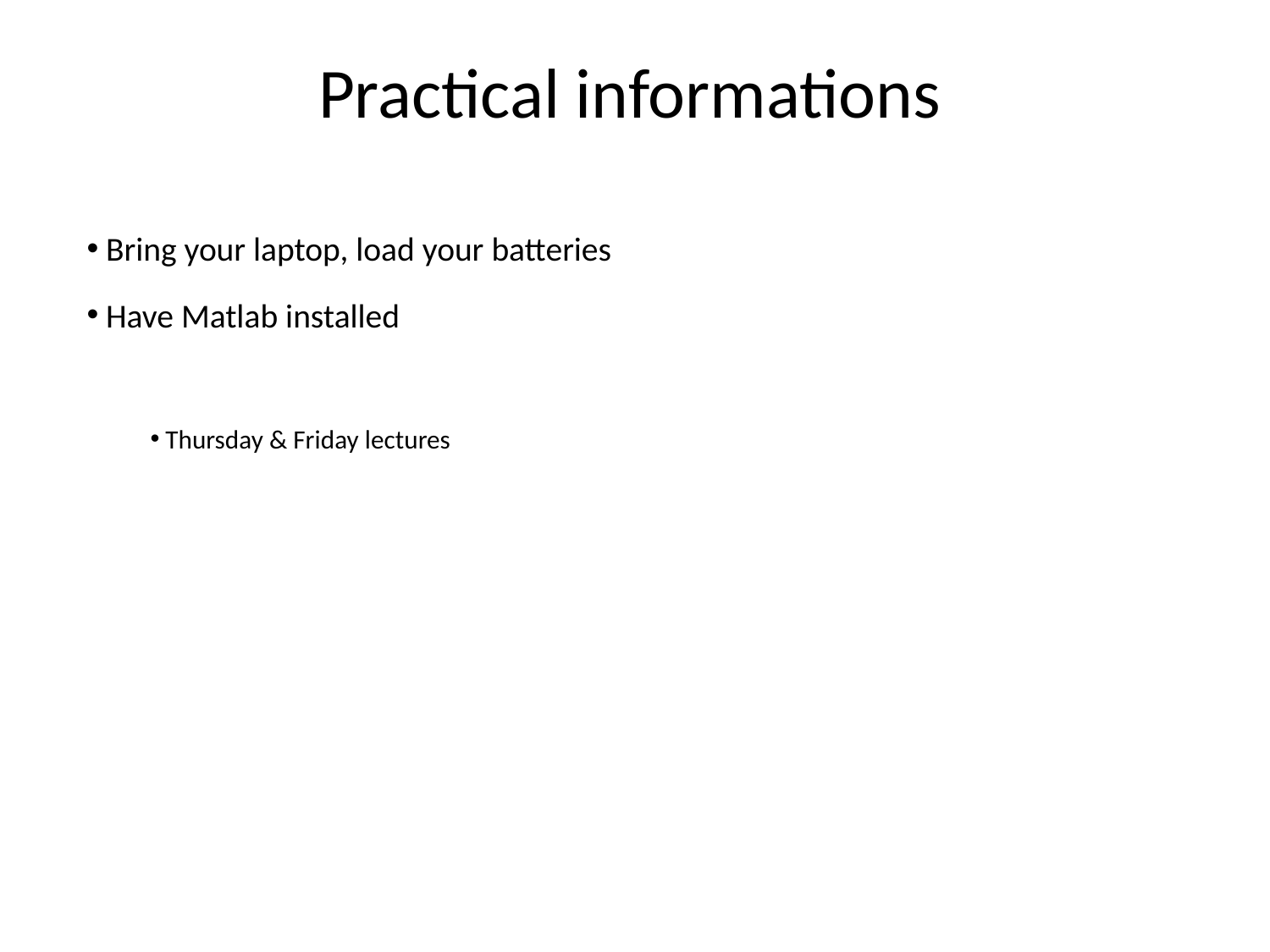

# Practical informations
 Bring your laptop, load your batteries
 Have Matlab installed

 Thursday & Friday lectures